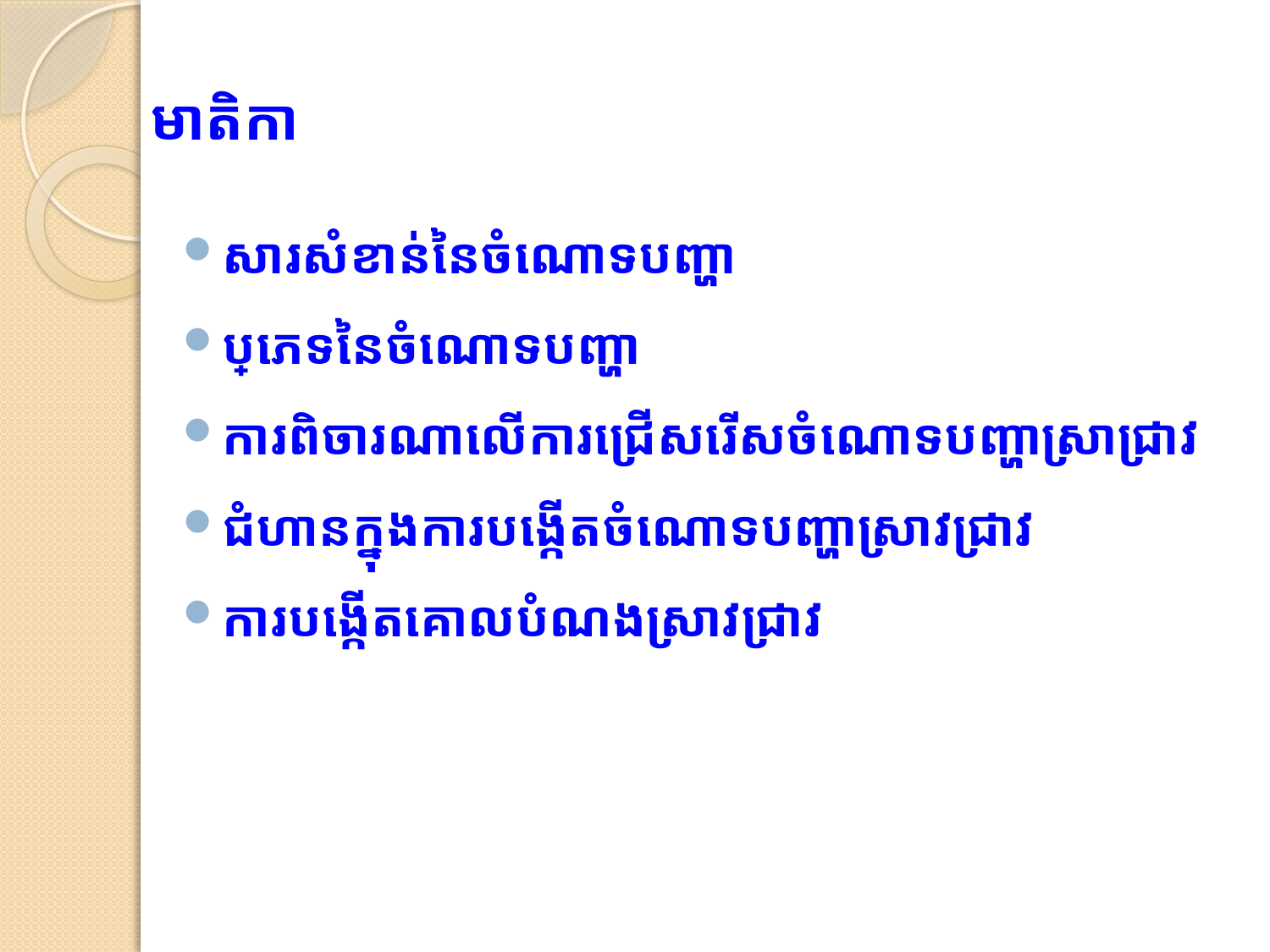

# មាតិកា
សារសំខាន់នៃចំណោទបញ្ហា
ប្រភេទនៃចំណោទបញ្ហា
ការពិចារណាលើការជ្រើសរើសចំណោទបញ្ហាស្រាជ្រាវ
ជំហានក្នុងការបង្កើតចំណោទបញ្ហាស្រាវជ្រាវ
ការបង្កើតគោលបំណងស្រាវជ្រាវ